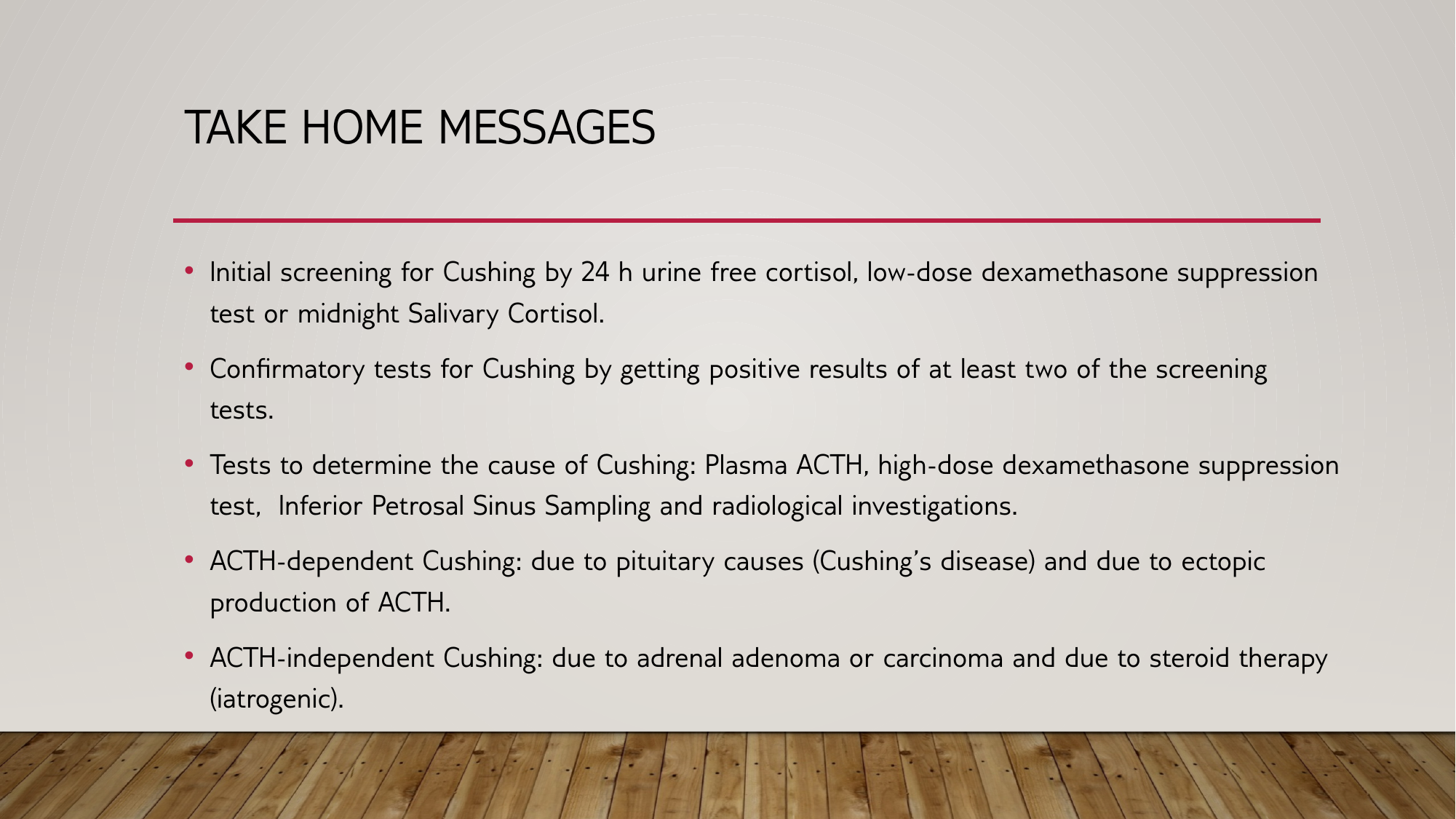

# Take home messages
Initial screening for Cushing by 24 h urine free cortisol, low-dose dexamethasone suppression test or midnight Salivary Cortisol.
Confirmatory tests for Cushing by getting positive results of at least two of the screening tests.
Tests to determine the cause of Cushing: Plasma ACTH, high-dose dexamethasone suppression test,  Inferior Petrosal Sinus Sampling and radiological investigations.
ACTH-dependent Cushing: due to pituitary causes (Cushing’s disease) and due to ectopic production of ACTH.
ACTH-independent Cushing: due to adrenal adenoma or carcinoma and due to steroid therapy (iatrogenic).